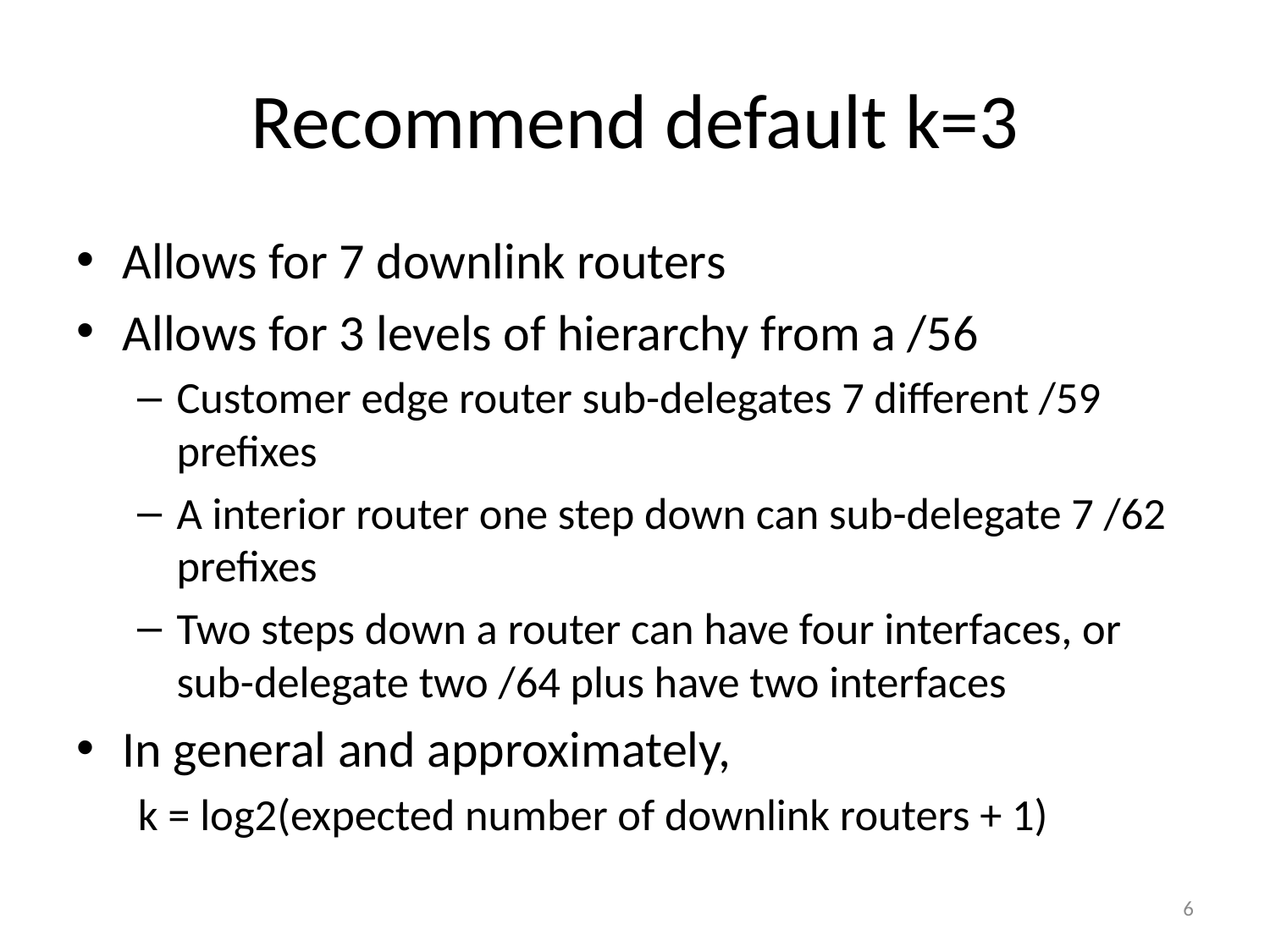

# Recommend default k=3
Allows for 7 downlink routers
Allows for 3 levels of hierarchy from a /56
Customer edge router sub-delegates 7 different /59 prefixes
A interior router one step down can sub-delegate 7 /62 prefixes
Two steps down a router can have four interfaces, or sub-delegate two /64 plus have two interfaces
In general and approximately,
k = log2(expected number of downlink routers + 1)
6